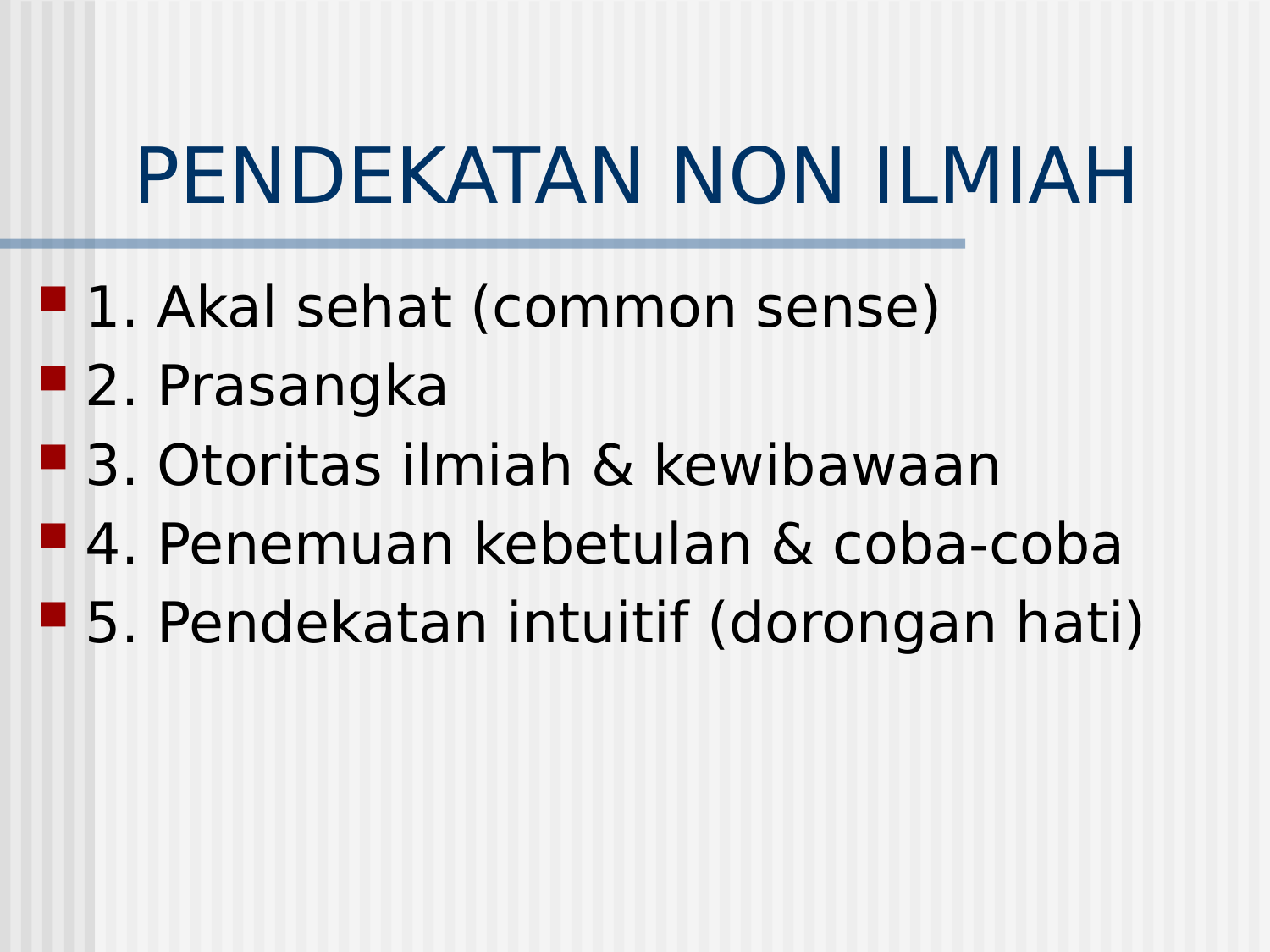

PENDEKATAN NON ILMIAH
1. Akal sehat (common sense)
2. Prasangka
3. Otoritas ilmiah & kewibawaan
4. Penemuan kebetulan & coba-coba
5. Pendekatan intuitif (dorongan hati)